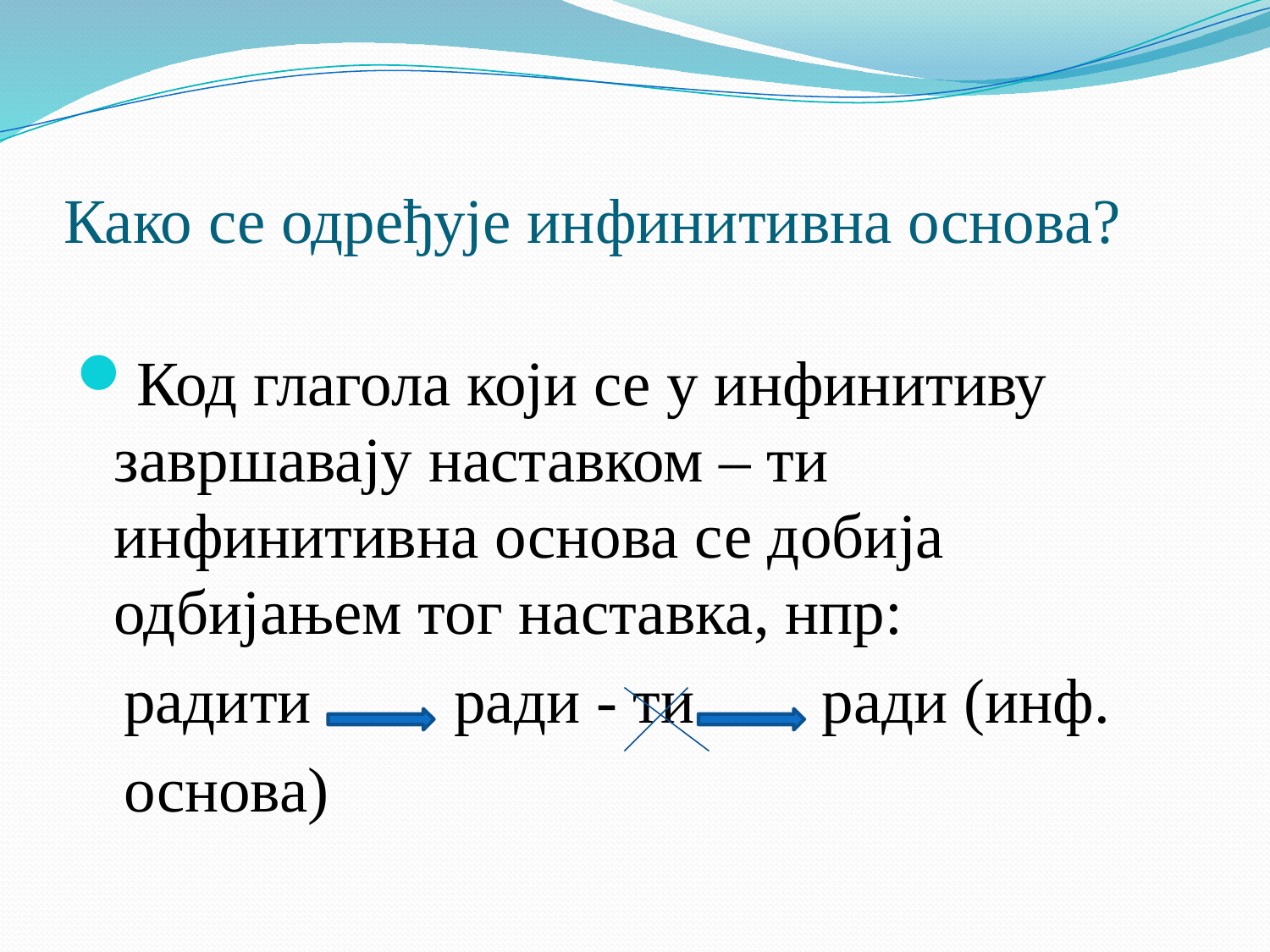

# Како се одређује инфинитивна основа?

Код глагола који се у инфинитиву завршавају наставком – ти инфинитивна основа се добија одбијањем тог наставка, нпр:
   радити         ради - ти        ради (инф.
   основа)